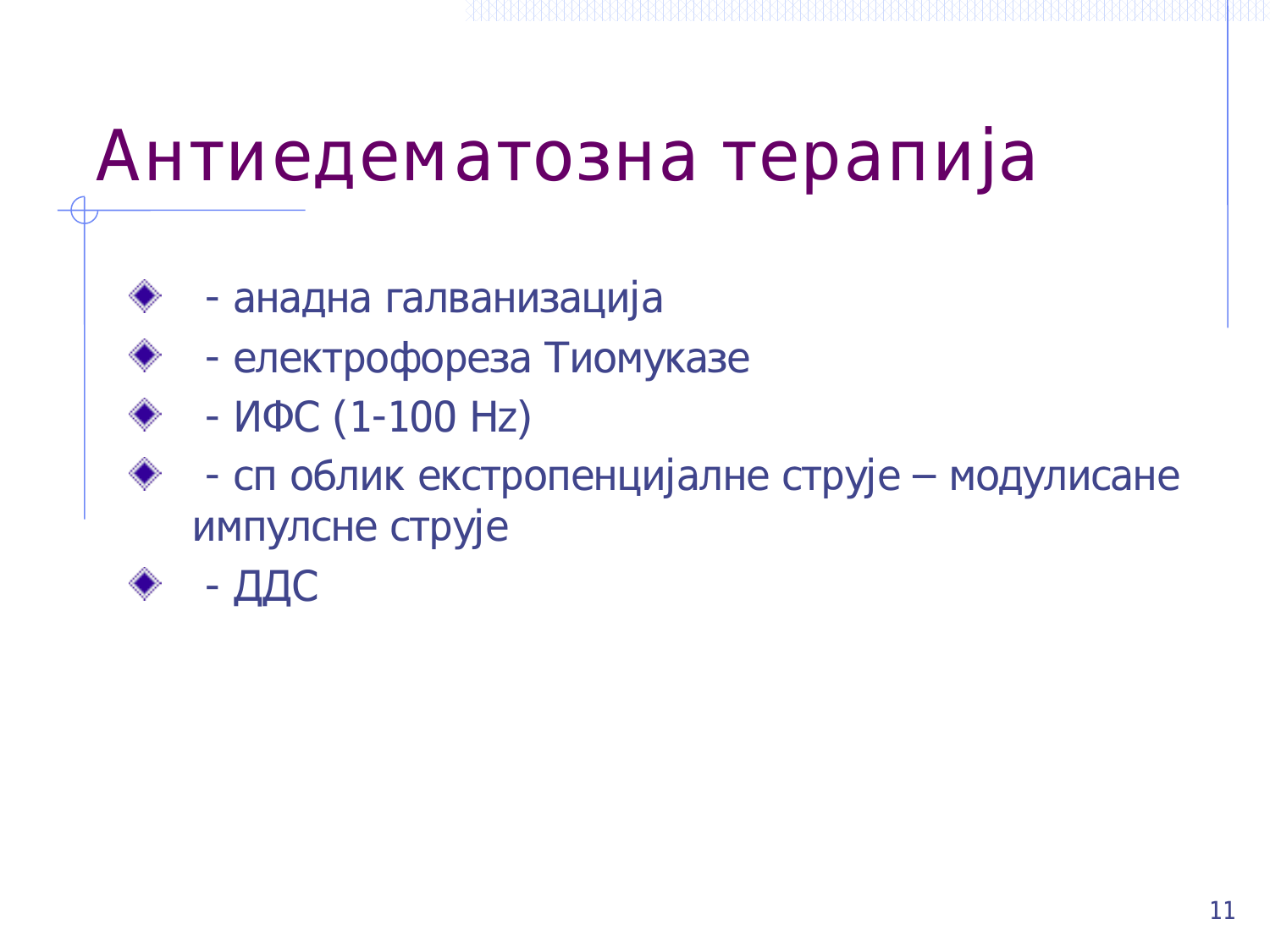

# Антиедематозна терапија
 - анадна галванизација
 - електрофореза Тиомуказе
 - ИФС (1-100 Hz)
 - сп облик екстропенцијалне струје – модулисане импулсне струје
 - ДДС
11